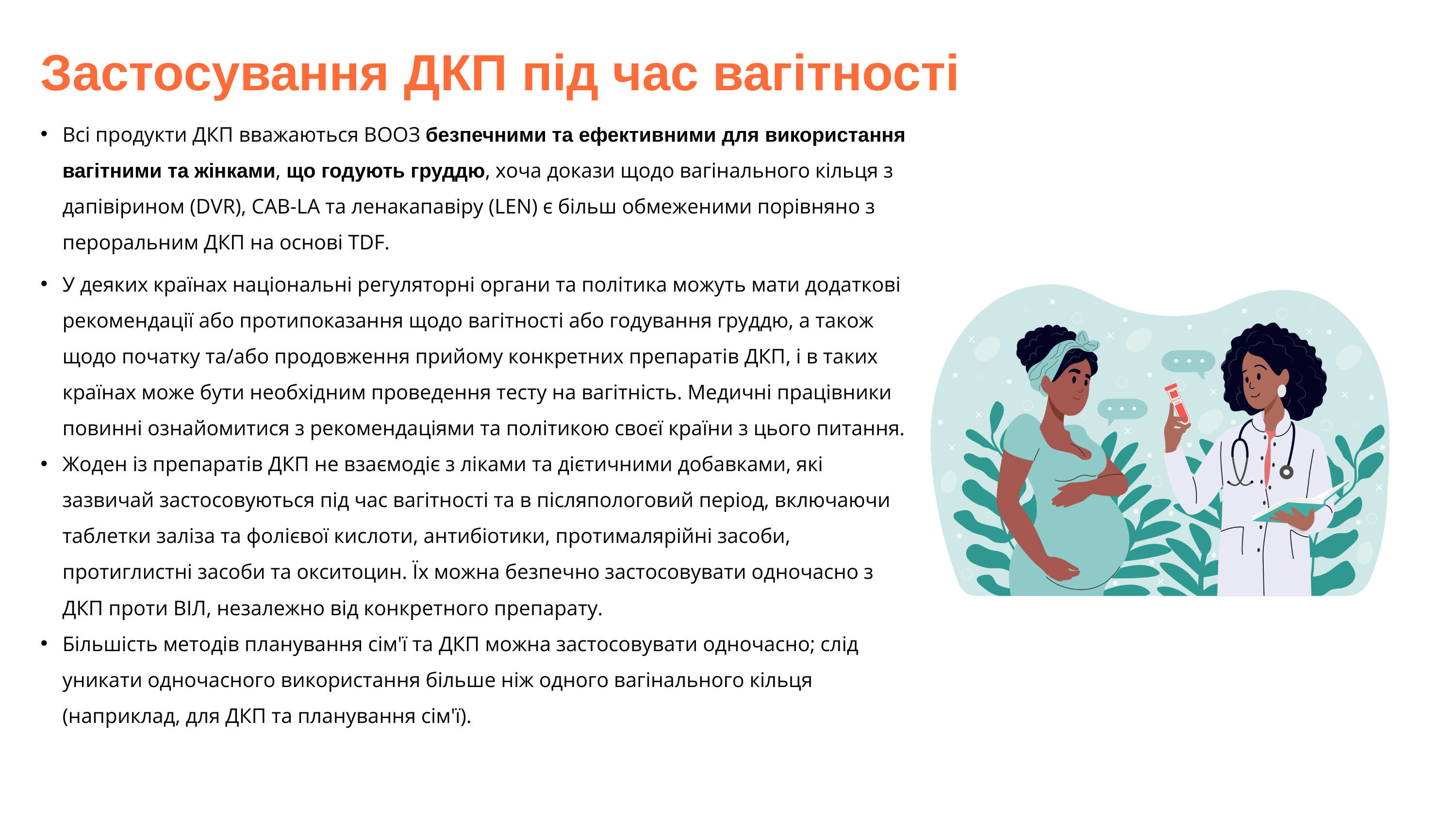

Застосування ДКП під час вагітності
Всі продукти ДКП вважаються ВООЗ безпечними та ефективними для використання вагітними та жінками, що годують груддю, хоча докази щодо вагінального кільця з дапівірином (DVR), CAB-LA та ленакапавіру (LEN) є більш обмеженими порівняно з пероральним ДКП на основі TDF.
У деяких країнах національні регуляторні органи та політика можуть мати додаткові рекомендації або протипоказання щодо вагітності або годування груддю, а також щодо початку та/або продовження прийому конкретних препаратів ДКП, і в таких країнах може бути необхідним проведення тесту на вагітність. Медичні працівники повинні ознайомитися з рекомендаціями та політикою своєї країни з цього питання.
Жоден із препаратів ДКП не взаємодіє з ліками та дієтичними добавками, які зазвичай застосовуються під час вагітності та в післяпологовий період, включаючи таблетки заліза та фолієвої кислоти, антибіотики, протималярійні засоби, протиглистні засоби та окситоцин. Їх можна безпечно застосовувати одночасно з ДКП проти ВІЛ, незалежно від конкретного препарату.
Більшість методів планування сім'ї та ДКП можна застосовувати одночасно; слід уникати одночасного використання більше ніж одного вагінального кільця (наприклад, для ДКП та планування сім'ї).